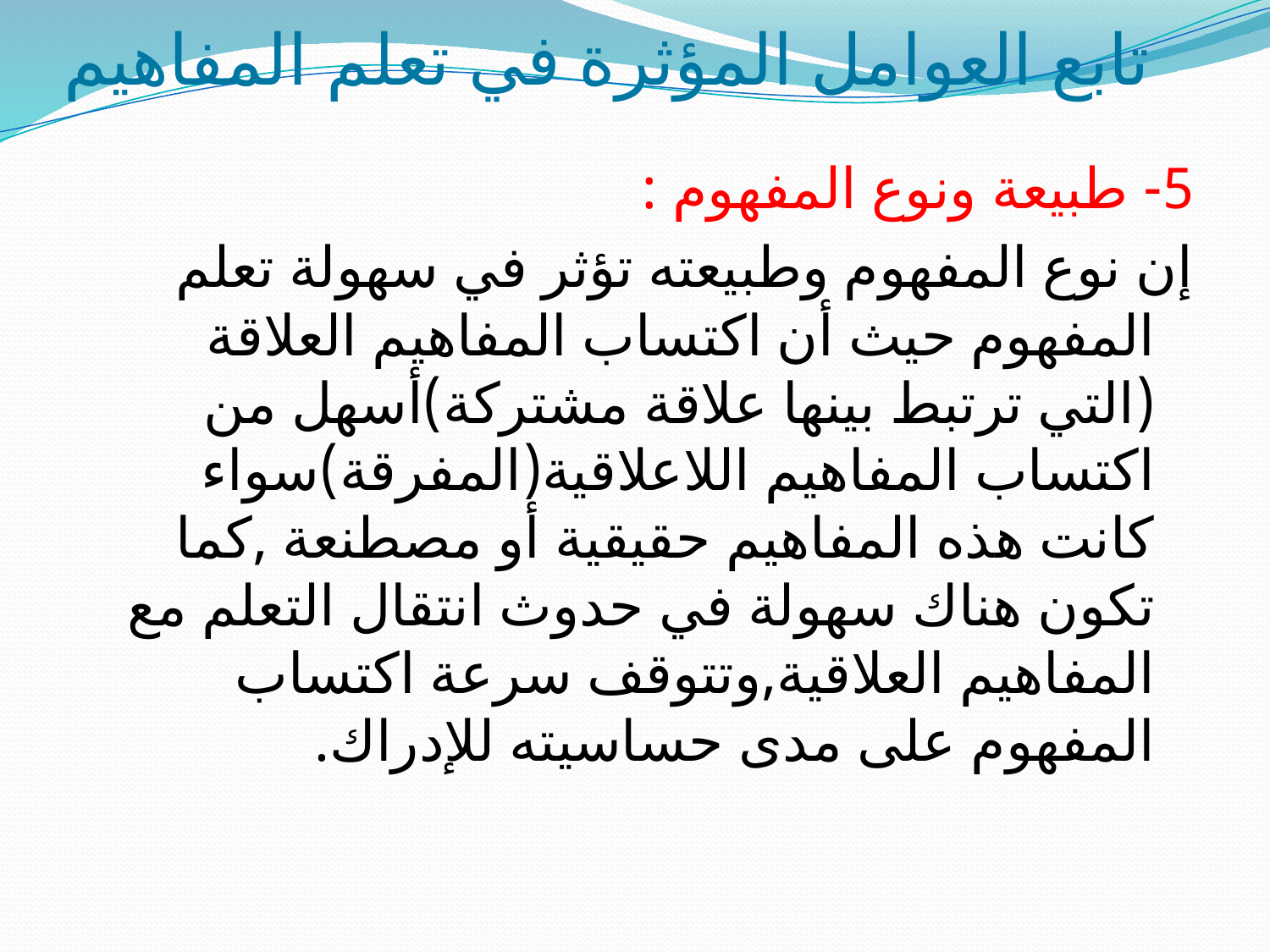

# تابع العوامل المؤثرة في تعلم المفاهيم
5- طبيعة ونوع المفهوم :
إن نوع المفهوم وطبيعته تؤثر في سهولة تعلم المفهوم حيث أن اكتساب المفاهيم العلاقة (التي ترتبط بينها علاقة مشتركة)أسهل من اكتساب المفاهيم اللاعلاقية(المفرقة)سواء كانت هذه المفاهيم حقيقية أو مصطنعة ,كما تكون هناك سهولة في حدوث انتقال التعلم مع المفاهيم العلاقية,وتتوقف سرعة اكتساب المفهوم على مدى حساسيته للإدراك.